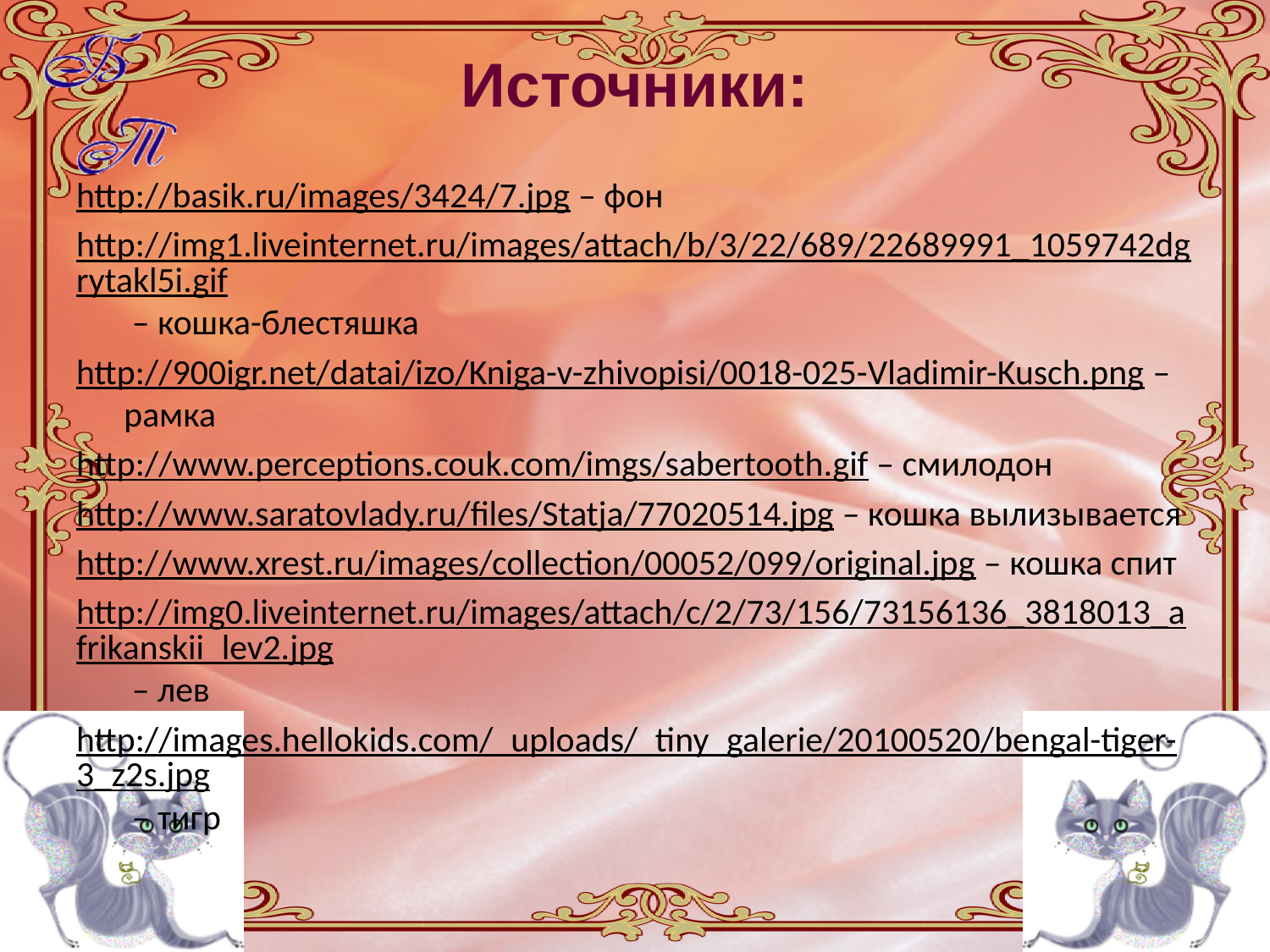

# Источники:
http://basik.ru/images/3424/7.jpg – фон
http://img1.liveinternet.ru/images/attach/b/3/22/689/22689991_1059742dgrytakl5i.gif – кошка-блестяшка
http://900igr.net/datai/izo/Kniga-v-zhivopisi/0018-025-Vladimir-Kusch.png – рамка
http://www.perceptions.couk.com/imgs/sabertooth.gif – смилодон
http://www.saratovlady.ru/files/Statja/77020514.jpg – кошка вылизывается
http://www.xrest.ru/images/collection/00052/099/original.jpg – кошка спит
http://img0.liveinternet.ru/images/attach/c/2/73/156/73156136_3818013_afrikanskii_lev2.jpg – лев
http://images.hellokids.com/_uploads/_tiny_galerie/20100520/bengal-tiger-3_z2s.jpg – тигр